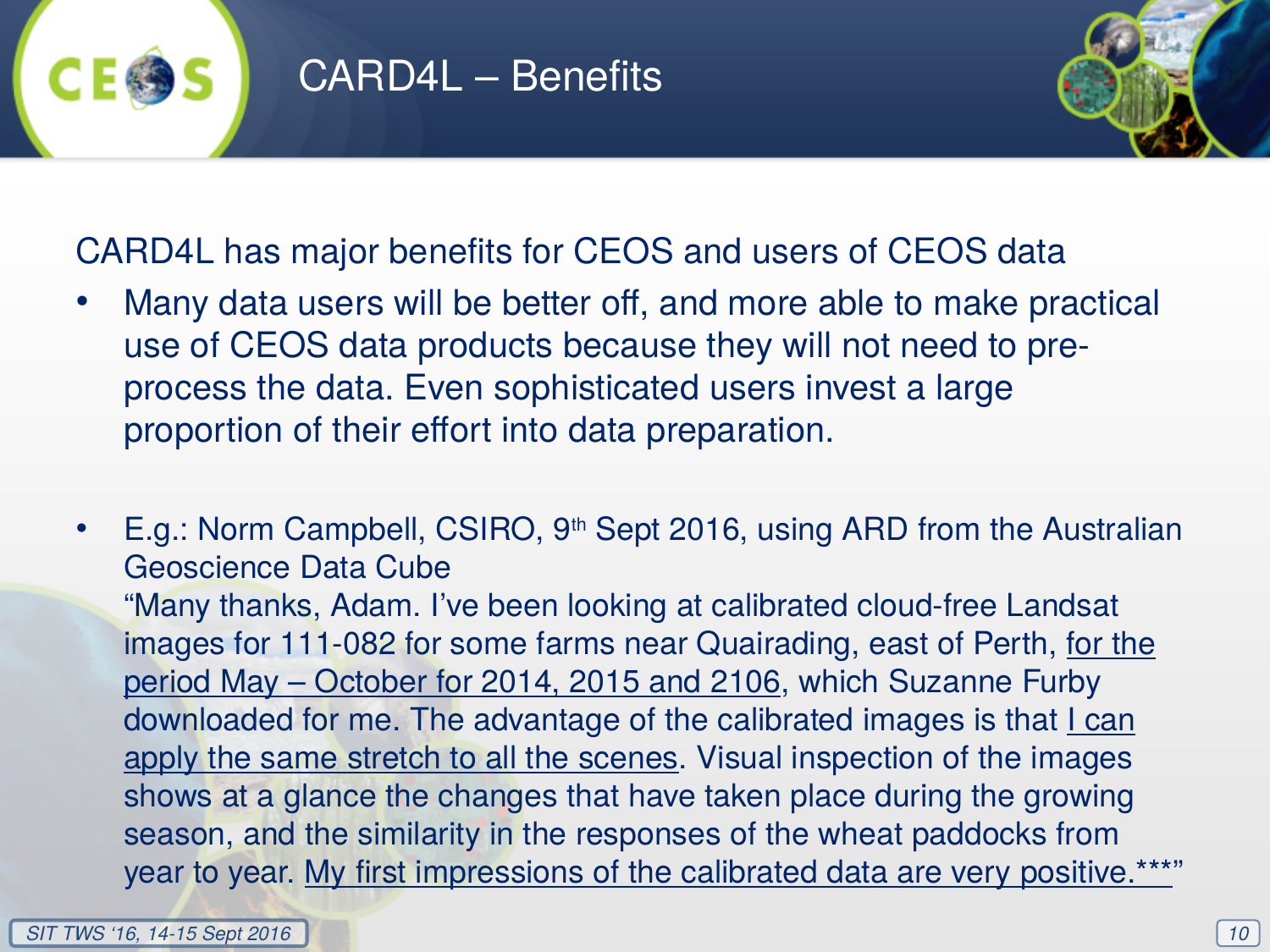

CARD4L – Benefits
CARD4L has major benefits for CEOS and users of CEOS data
Many data users will be better off, and more able to make practical use of CEOS data products because they will not need to pre-process the data. Even sophisticated users invest a large proportion of their effort into data preparation.

E.g.: Norm Campbell, CSIRO, 9th Sept 2016, using ARD from the Australian Geoscience Data Cube
“Many thanks, Adam. I’ve been looking at calibrated cloud-free Landsat images for 111-082 for some farms near Quairading, east of Perth, for the period May – October for 2014, 2015 and 2106, which Suzanne Furby downloaded for me. The advantage of the calibrated images is that I can apply the same stretch to all the scenes. Visual inspection of the images shows at a glance the changes that have taken place during the growing season, and the similarity in the responses of the wheat paddocks from year to year. My first impressions of the calibrated data are very positive.***”

10